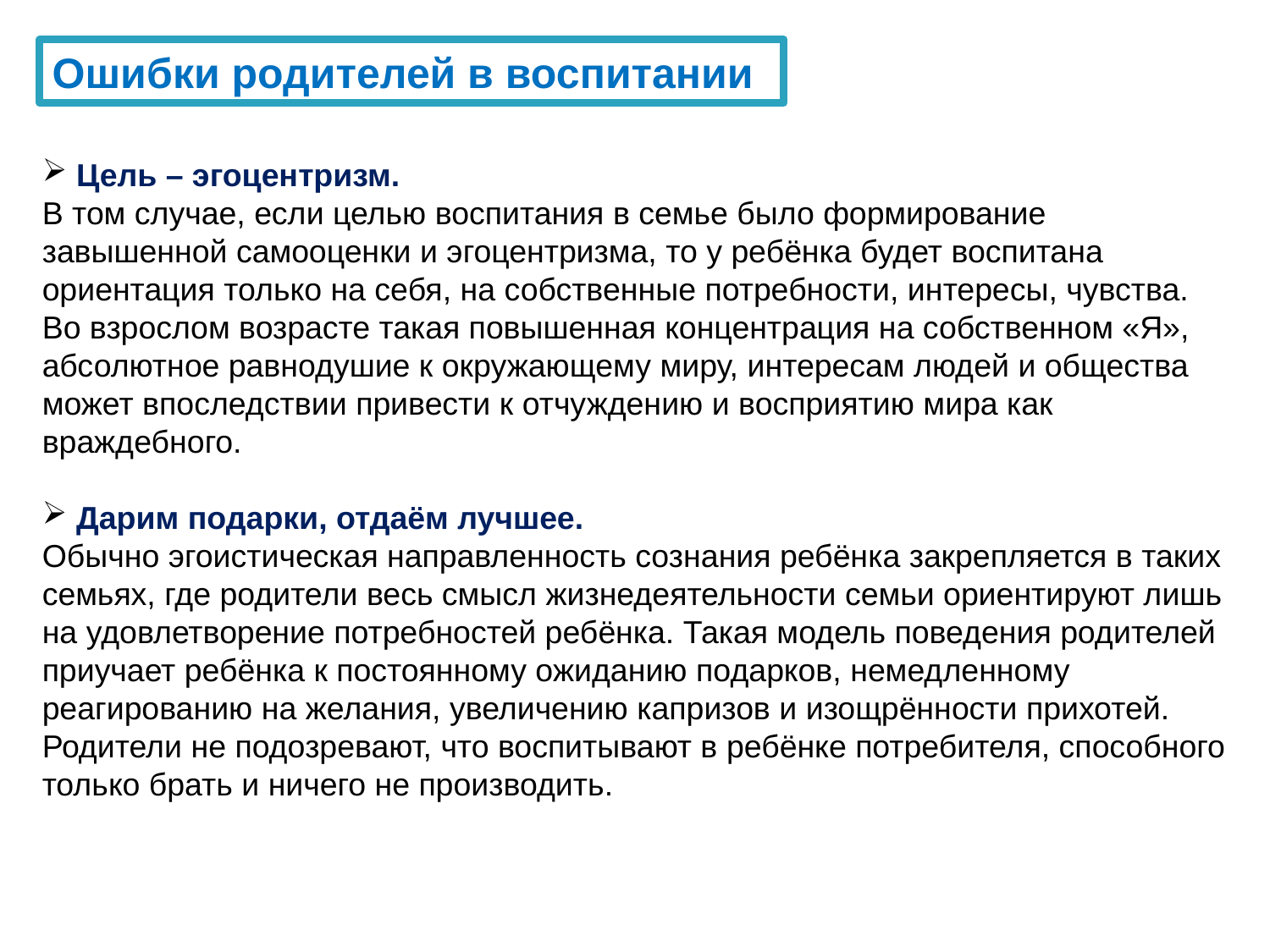

Ошибки родителей в воспитании
 Цель – эгоцентризм.
В том случае, если целью воспитания в семье было формирование завышенной самооценки и эгоцентризма, то у ребёнка будет воспитана ориентация только на себя, на собственные потребности, интересы, чувства. Во взрослом возрасте такая повышенная концентрация на собственном «Я», абсолютное равнодушие к окружающему миру, интересам людей и общества может впоследствии привести к отчуждению и восприятию мира как враждебного.

 Дарим подарки, отдаём лучшее.
Обычно эгоистическая направленность сознания ребёнка закрепляется в таких семьях, где родители весь смысл жизнедеятельности семьи ориентируют лишь на удовлетворение потребностей ребёнка. Такая модель поведения родителей приучает ребёнка к постоянному ожиданию подарков, немедленному реагированию на желания, увеличению капризов и изощрённости прихотей. Родители не подозревают, что воспитывают в ребёнке потребителя, способного только брать и ничего не производить.